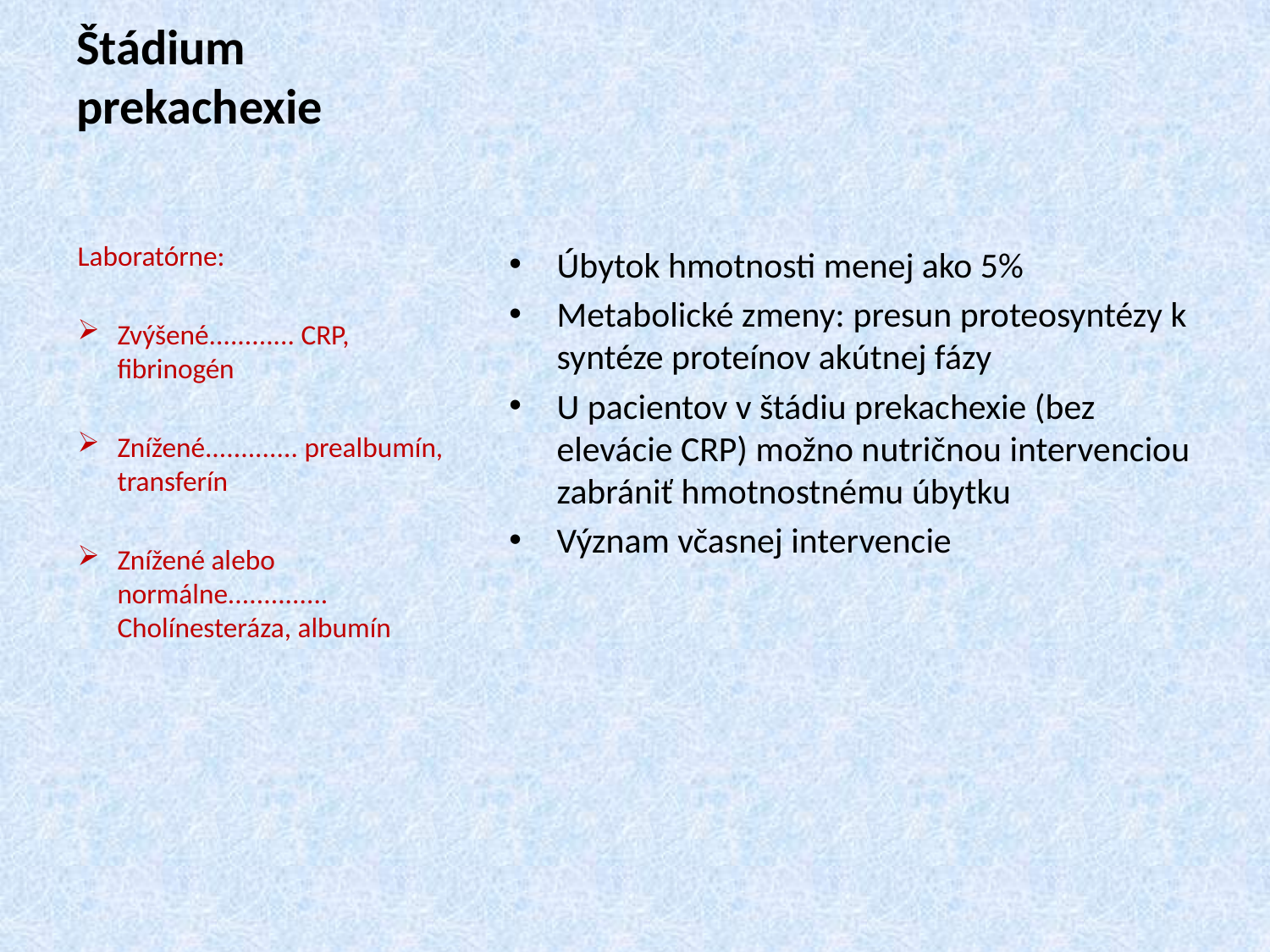

# Štádium prekachexie

Laboratórne:

Zvýšené............ CRP, fibrinogén

Znížené............. prealbumín, transferín

Znížené alebo normálne.............. Cholínesteráza, albumín
Úbytok hmotnosti menej ako 5%
Metabolické zmeny: presun proteosyntézy k syntéze proteínov akútnej fázy
U pacientov v štádiu prekachexie (bez elevácie CRP) možno nutričnou intervenciou zabrániť hmotnostnému úbytku
Význam včasnej intervencie